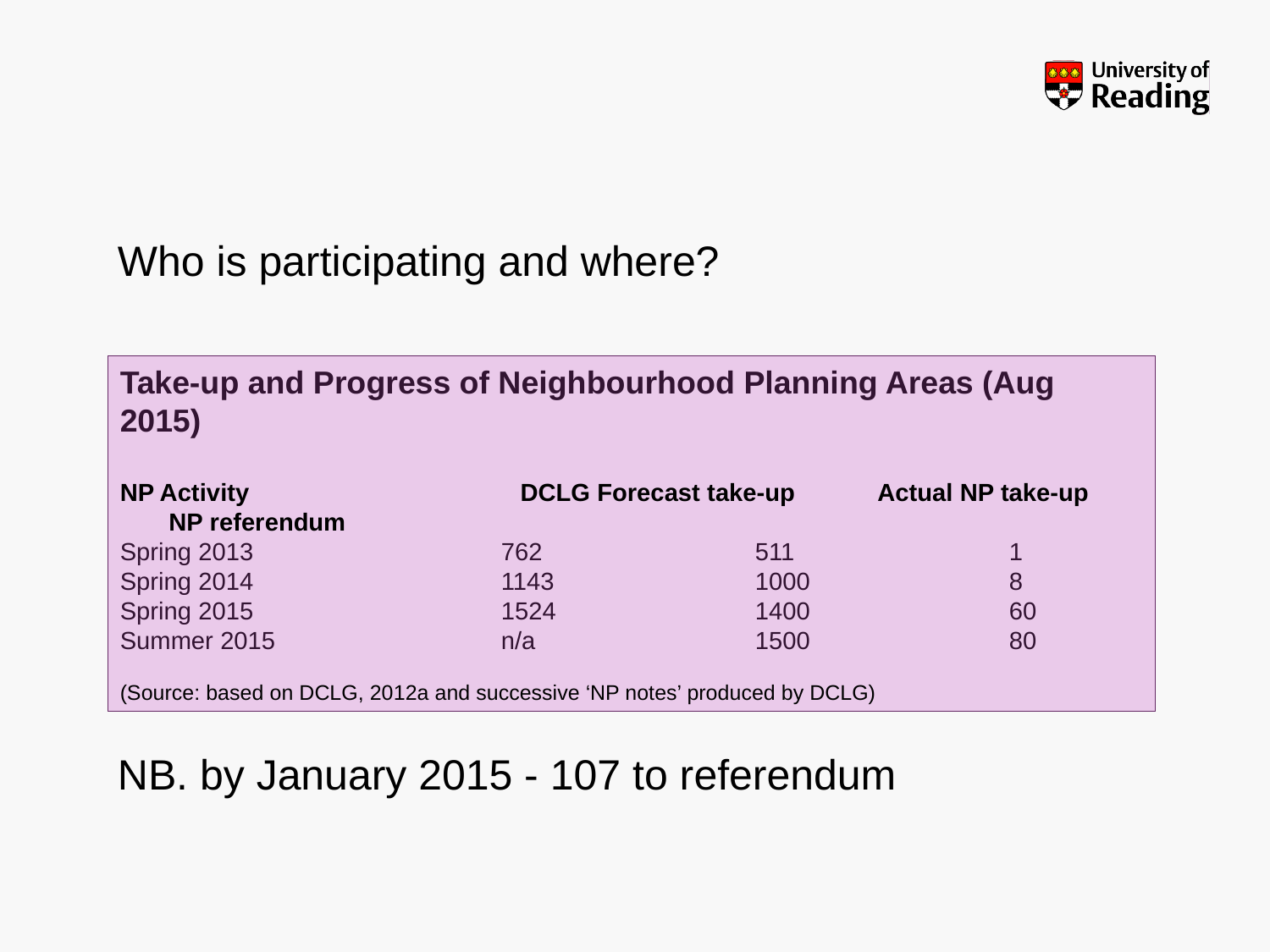

Who is participating and where?

NB. by January 2015 - 107 to referendum

Take-up and Progress of Neighbourhood Planning Areas (Aug 2015)

NP Activity	                     DCLG Forecast take-up            Actual NP take-up               NP referendum
Spring 2013		762		511		1
Spring 2014		1143		1000		8
Spring 2015		1524		1400		60
Summer 2015		n/a		1500		80

(Source: based on DCLG, 2012a and successive ‘NP notes’ produced by DCLG)